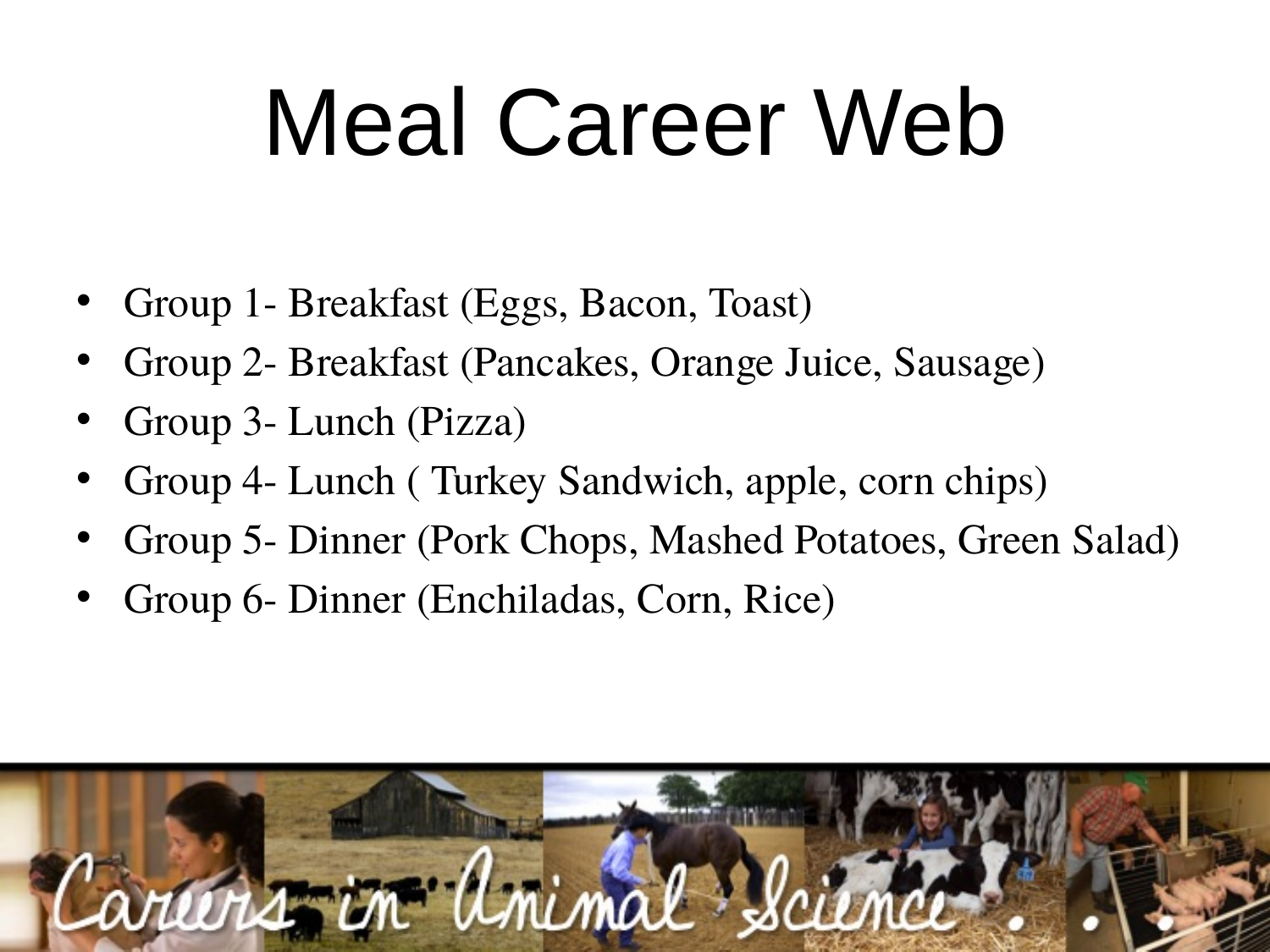

# Meal Career Web
Group 1- Breakfast (Eggs, Bacon, Toast)
Group 2- Breakfast (Pancakes, Orange Juice, Sausage)
Group 3- Lunch (Pizza)
Group 4- Lunch ( Turkey Sandwich, apple, corn chips)
Group 5- Dinner (Pork Chops, Mashed Potatoes, Green Salad)
Group 6- Dinner (Enchiladas, Corn, Rice)